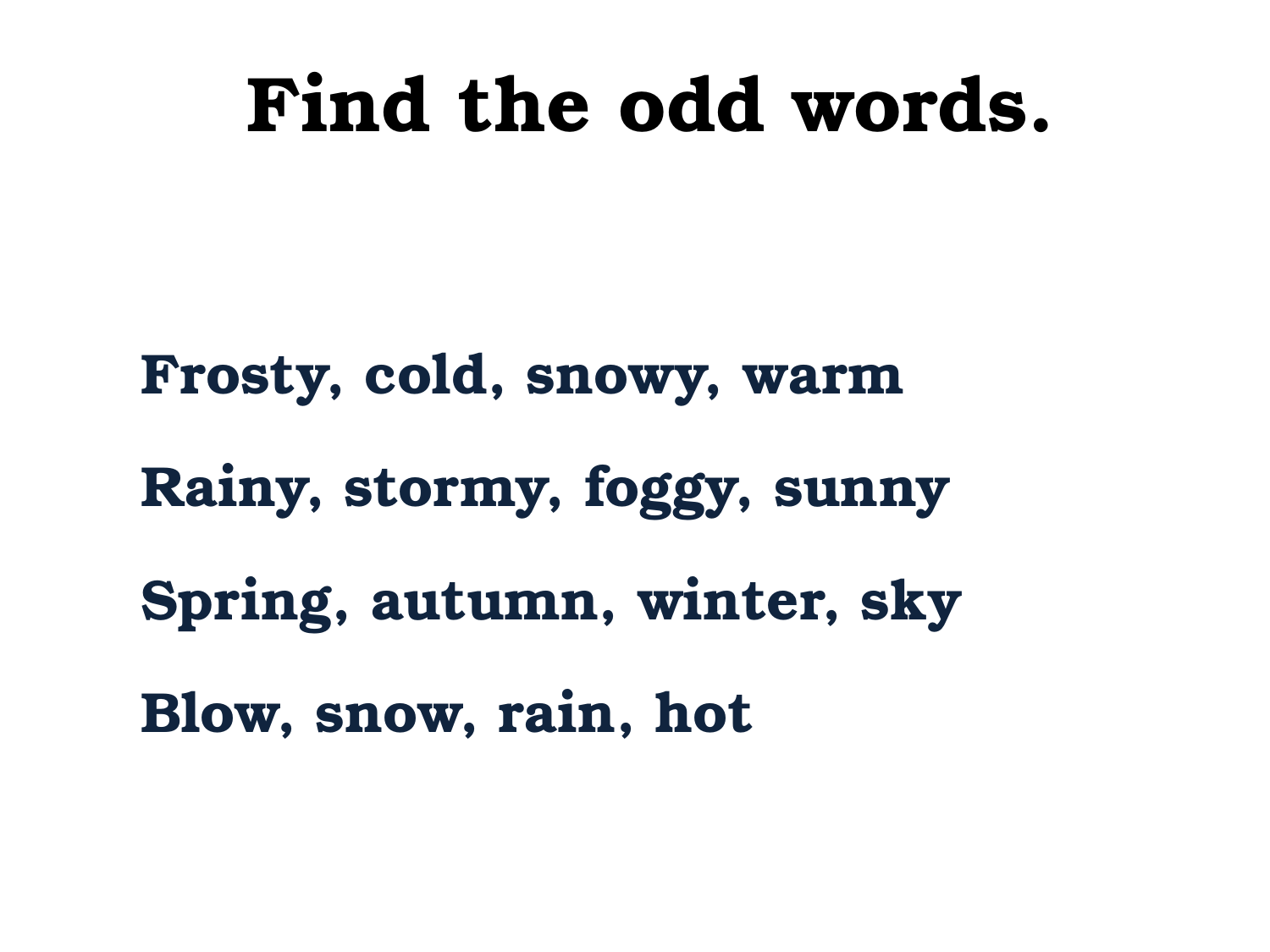

# Find the odd words.
  Frosty, cold, snowy, warm
  Rainy, stormy, foggy, sunny
  Spring, autumn, winter, sky
  Blow, snow, rain, hot